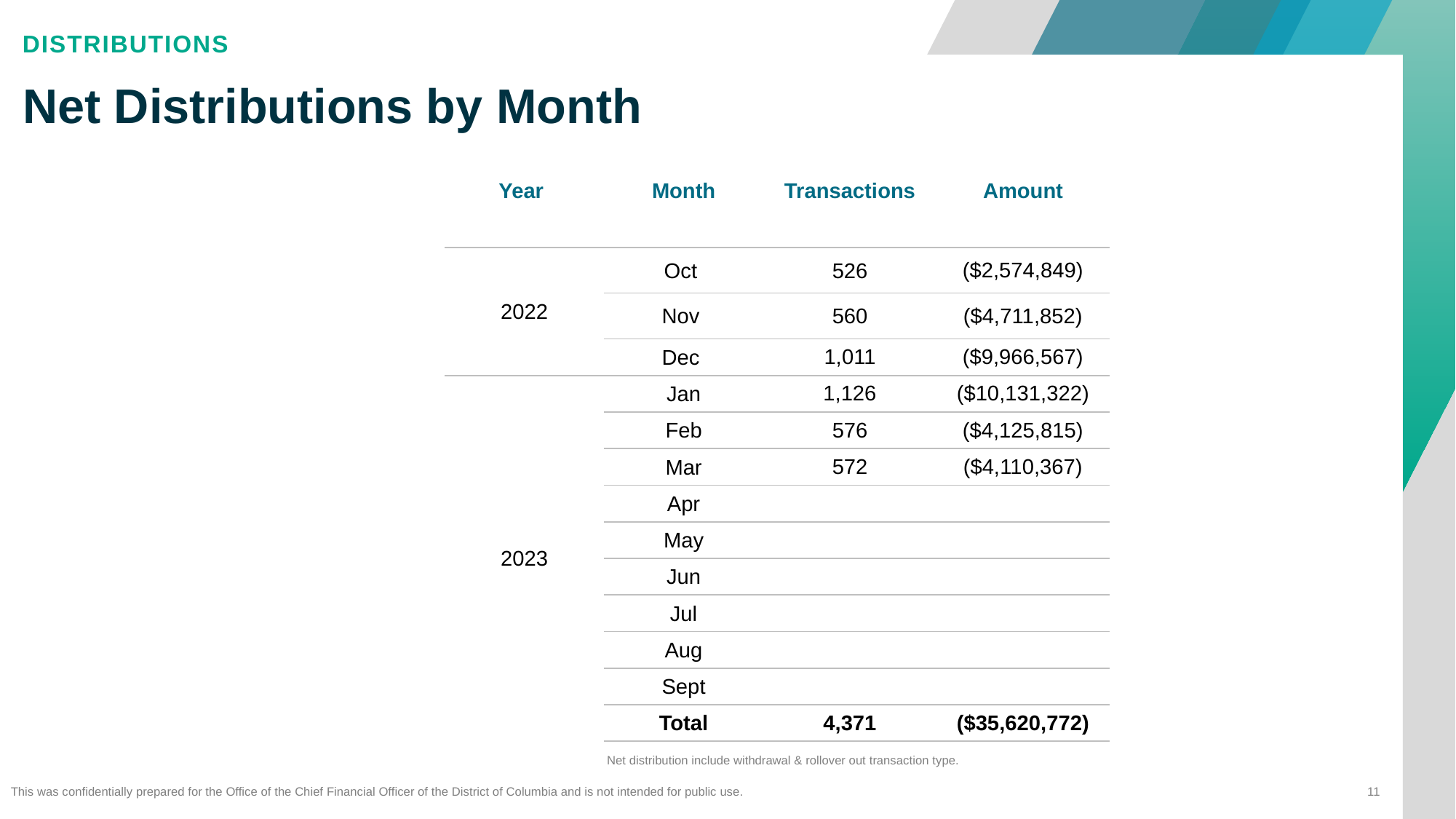

Distributions
# Net Distributions by Month
| Year | Month | Transactions | Amount |
| --- | --- | --- | --- |
| 2022 | Oct | 526 | ($2,574,849) |
|  | Nov | 560 | ($4,711,852) |
|  | Dec | 1,011 | ($9,966,567) |
| 2023 | Jan | 1,126 | ($10,131,322) |
|  | Feb | 576 | ($4,125,815) |
|  | Mar | 572 | ($4,110,367) |
|  | Apr |  |  |
|  | May |  |  |
|  | Jun |  |  |
|  | Jul |  |  |
|  | Aug |  |  |
|  | Sept |  |  |
|  | Total | 4,371 | ($35,620,772) |
Net distribution include withdrawal & rollover out transaction type.
This was confidentially prepared for the Office of the Chief Financial Officer of the District of Columbia and is not intended for public use.
11